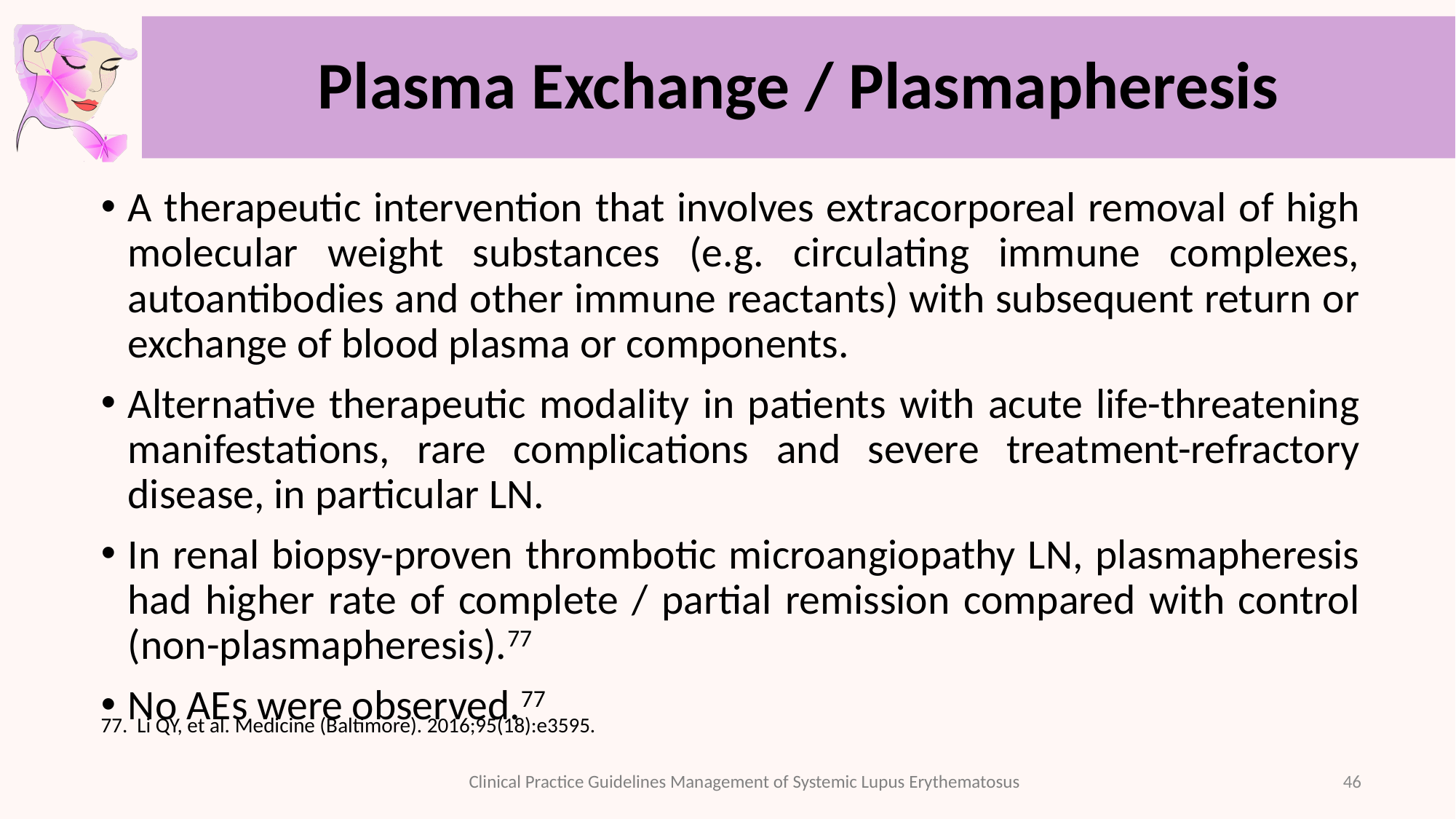

# Plasma Exchange / Plasmapheresis
A therapeutic intervention that involves extracorporeal removal of high molecular weight substances (e.g. circulating immune complexes, autoantibodies and other immune reactants) with subsequent return or exchange of blood plasma or components.
Alternative therapeutic modality in patients with acute life-threatening manifestations, rare complications and severe treatment-refractory disease, in particular LN.
In renal biopsy-proven thrombotic microangiopathy LN, plasmapheresis had higher rate of complete / partial remission compared with control (non-plasmapheresis).77
No AEs were observed.77
77.  Li QY, et al. Medicine (Baltimore). 2016;95(18):e3595.
46